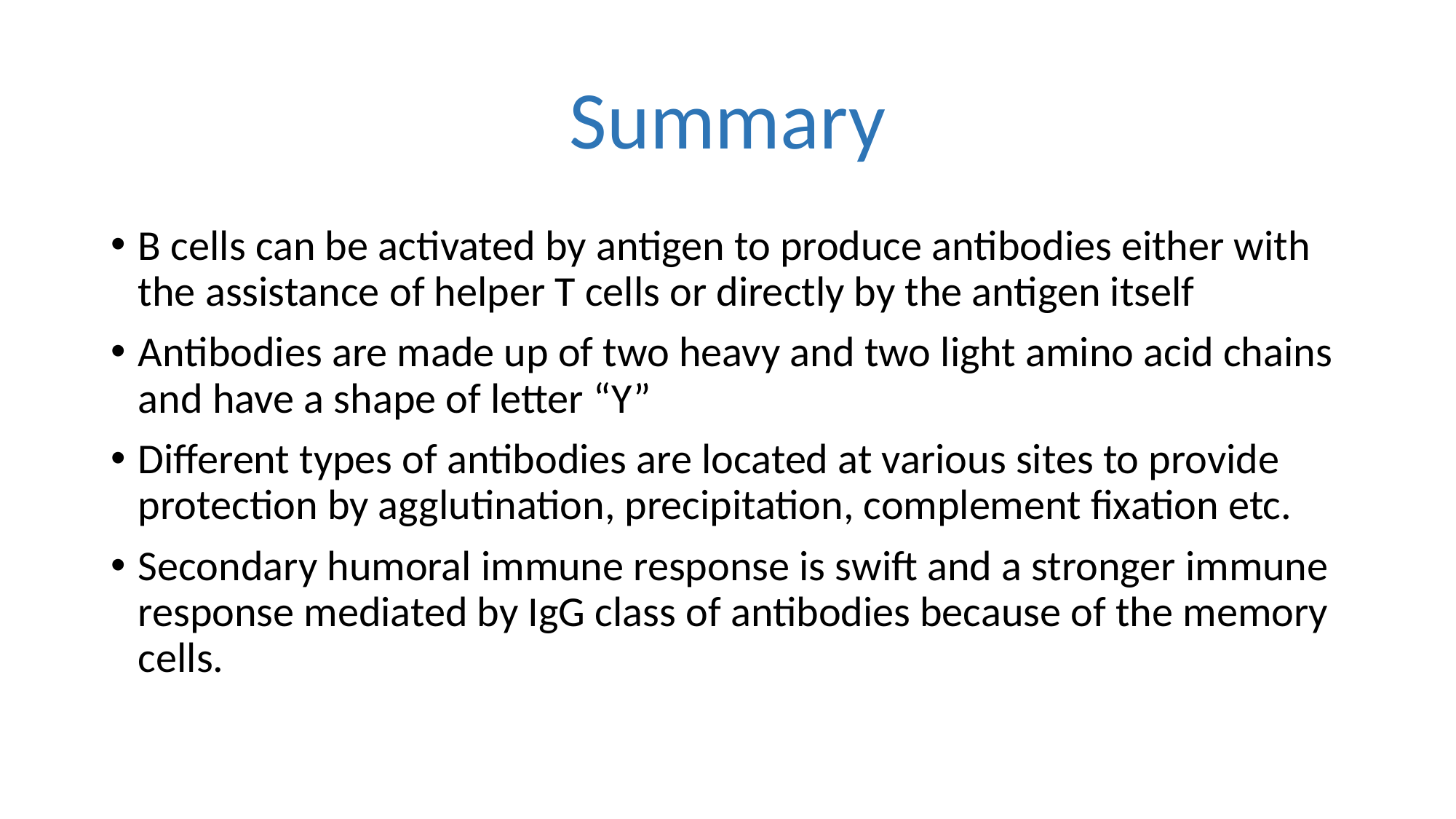

# Summary
B cells can be activated by antigen to produce antibodies either with the assistance of helper T cells or directly by the antigen itself
Antibodies are made up of two heavy and two light amino acid chains and have a shape of letter “Y”
Different types of antibodies are located at various sites to provide protection by agglutination, precipitation, complement fixation etc.
Secondary humoral immune response is swift and a stronger immune response mediated by IgG class of antibodies because of the memory cells.